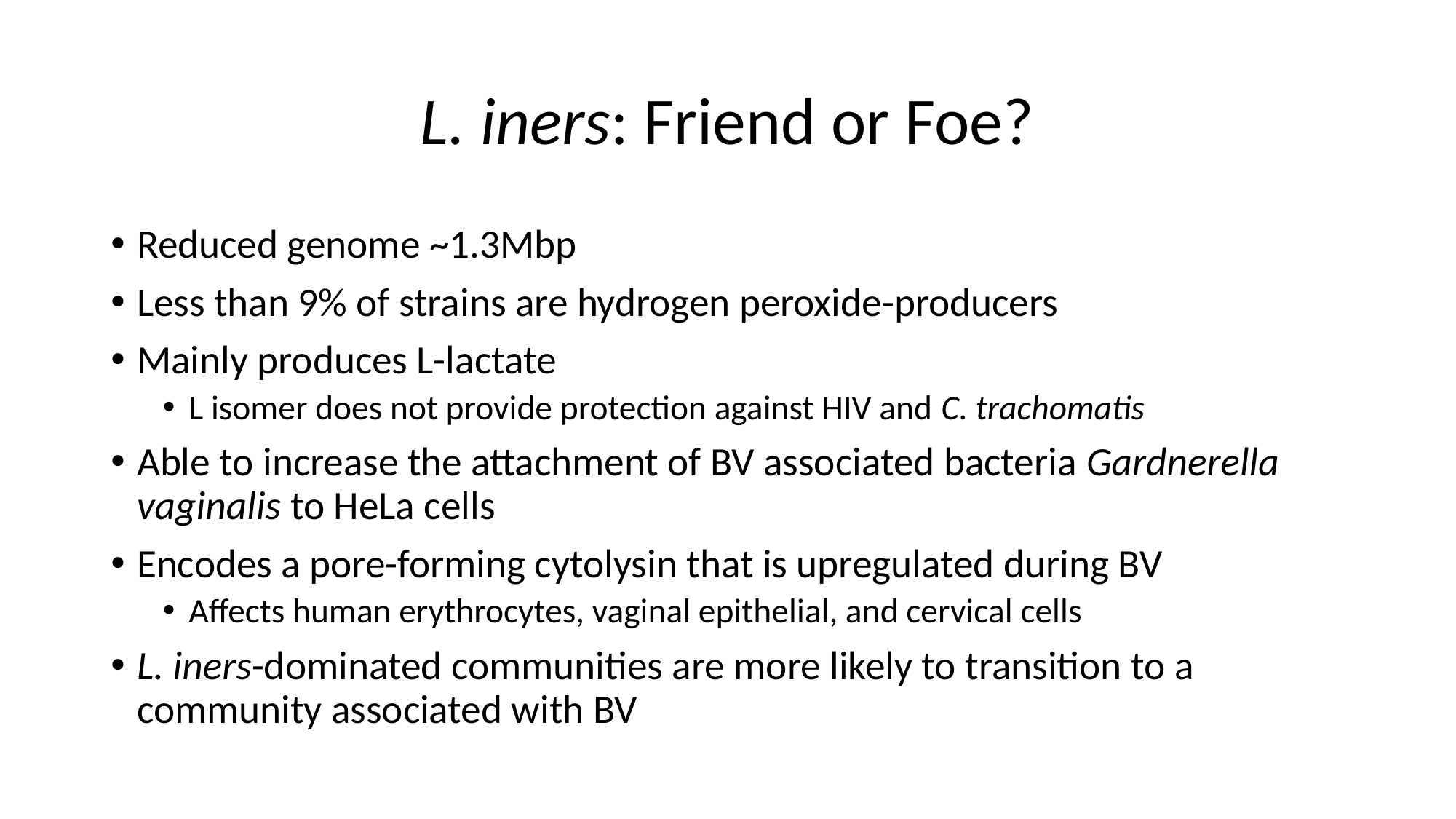

# L. iners: Friend or Foe?
Reduced genome ~1.3Mbp
Less than 9% of strains are hydrogen peroxide-producers
Mainly produces L-lactate
L isomer does not provide protection against HIV and C. trachomatis
Able to increase the attachment of BV associated bacteria Gardnerella vaginalis to HeLa cells
Encodes a pore-forming cytolysin that is upregulated during BV
Affects human erythrocytes, vaginal epithelial, and cervical cells
L. iners-dominated communities are more likely to transition to a community associated with BV